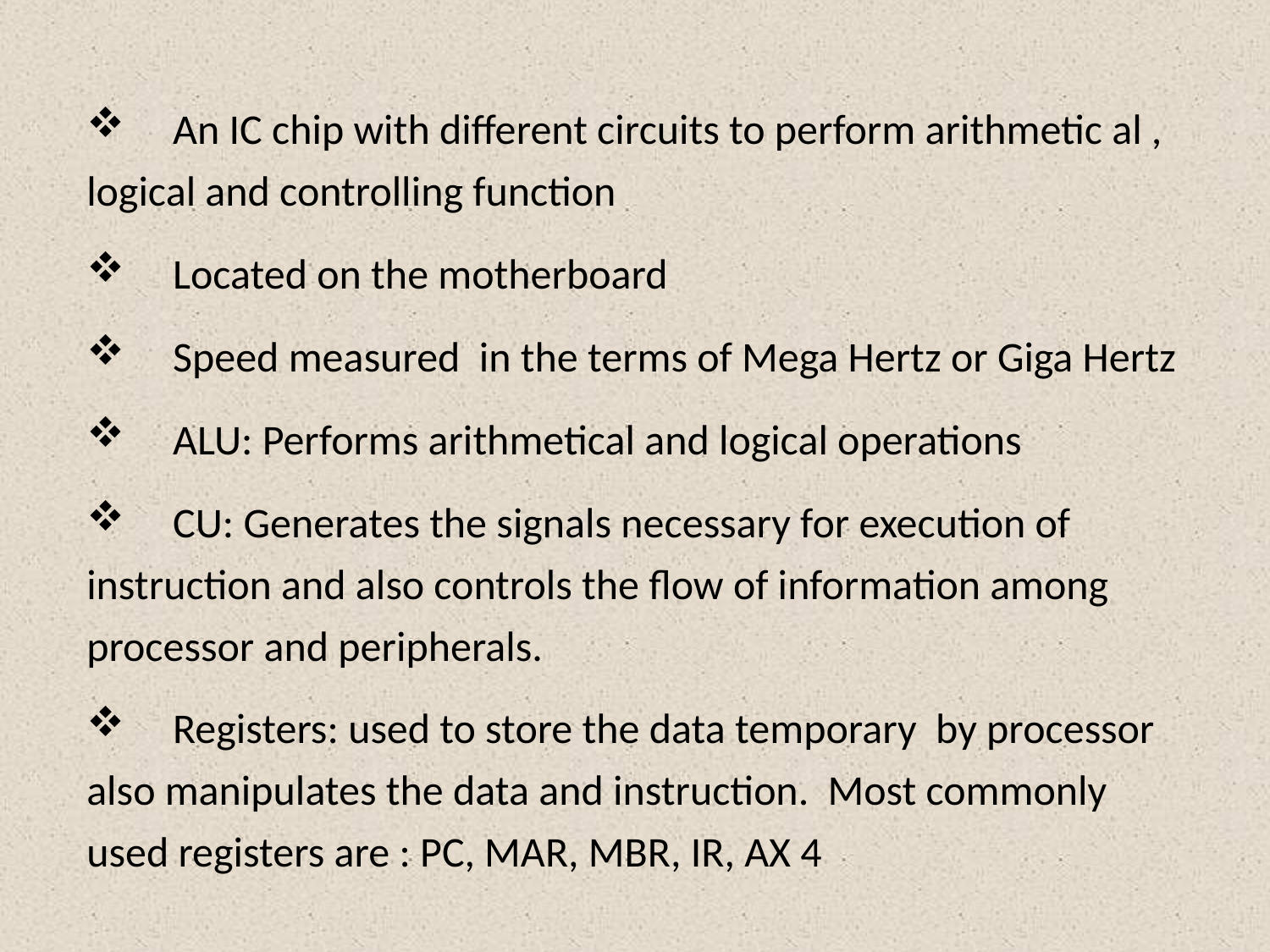

An IC chip with different circuits to perform arithmetic al , logical and controlling function
     Located on the motherboard
     Speed measured  in the terms of Mega Hertz or Giga Hertz
     ALU: Performs arithmetical and logical operations
     CU: Generates the signals necessary for execution of instruction and also controls the flow of information among processor and peripherals.
     Registers: used to store the data temporary  by processor also manipulates the data and instruction.  Most commonly used registers are : PC, MAR, MBR, IR, AX 4